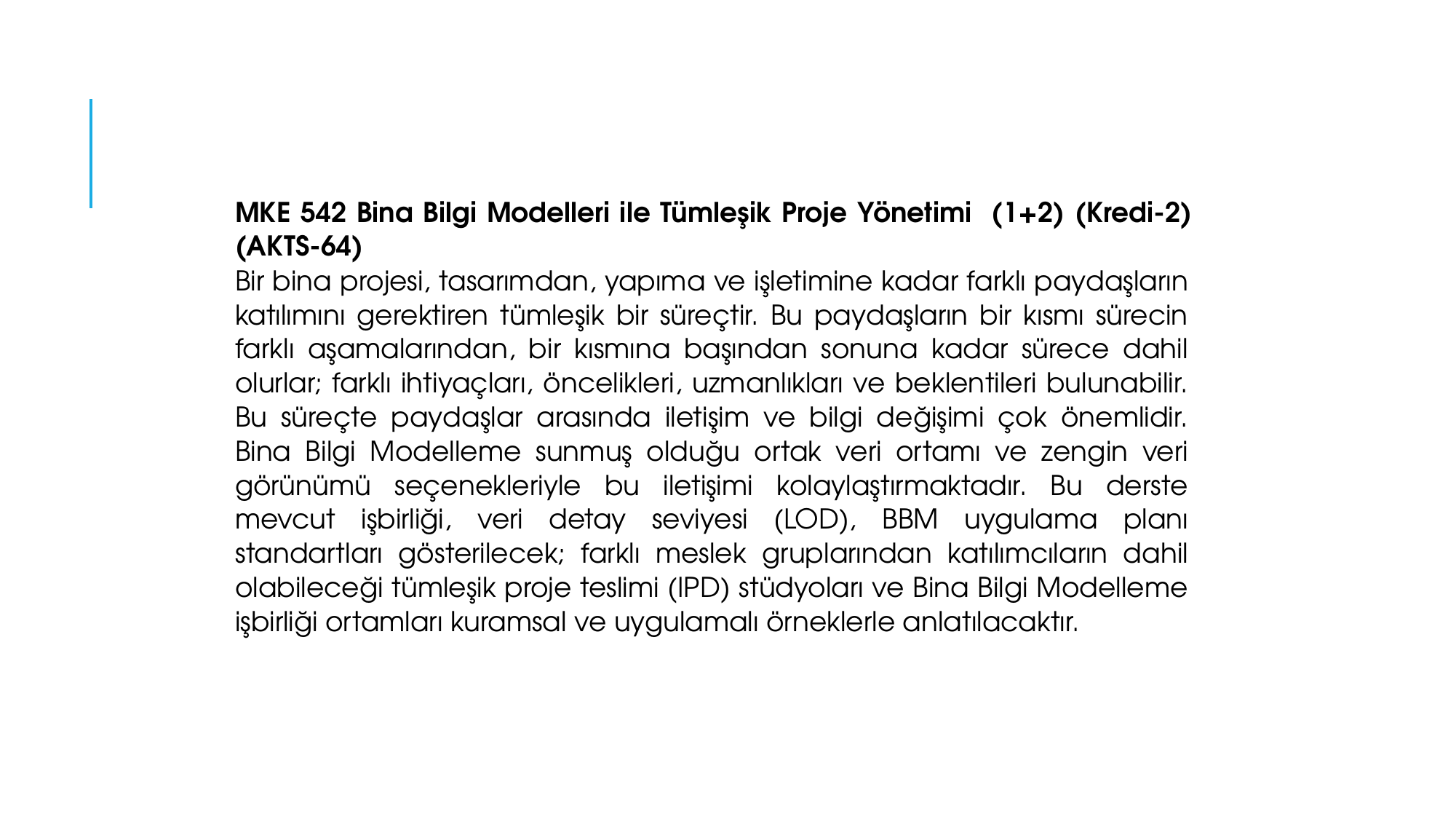

MKE 542 Bina Bilgi Modelleri ile Tümleşik Proje Yönetimi  (1+2) (Kredi-2) (AKTS-64)
Bir bina projesi, tasarımdan, yapıma ve işletimine kadar farklı paydaşların katılımını gerektiren tümleşik bir süreçtir. Bu paydaşların bir kısmı sürecin farklı aşamalarından, bir kısmına başından sonuna kadar sürece dahil olurlar; farklı ihtiyaçları, öncelikleri, uzmanlıkları ve beklentileri bulunabilir. Bu süreçte paydaşlar arasında iletişim ve bilgi değişimi çok önemlidir. Bina Bilgi Modelleme sunmuş olduğu ortak veri ortamı ve zengin veri görünümü seçenekleriyle bu iletişimi kolaylaştırmaktadır. Bu derste mevcut işbirliği, veri detay seviyesi (LOD), BBM uygulama planı standartları gösterilecek; farklı meslek gruplarından katılımcıların dahil olabileceği tümleşik proje teslimi (IPD) stüdyoları ve Bina Bilgi Modelleme işbirliği ortamları kuramsal ve uygulamalı örneklerle anlatılacaktır.